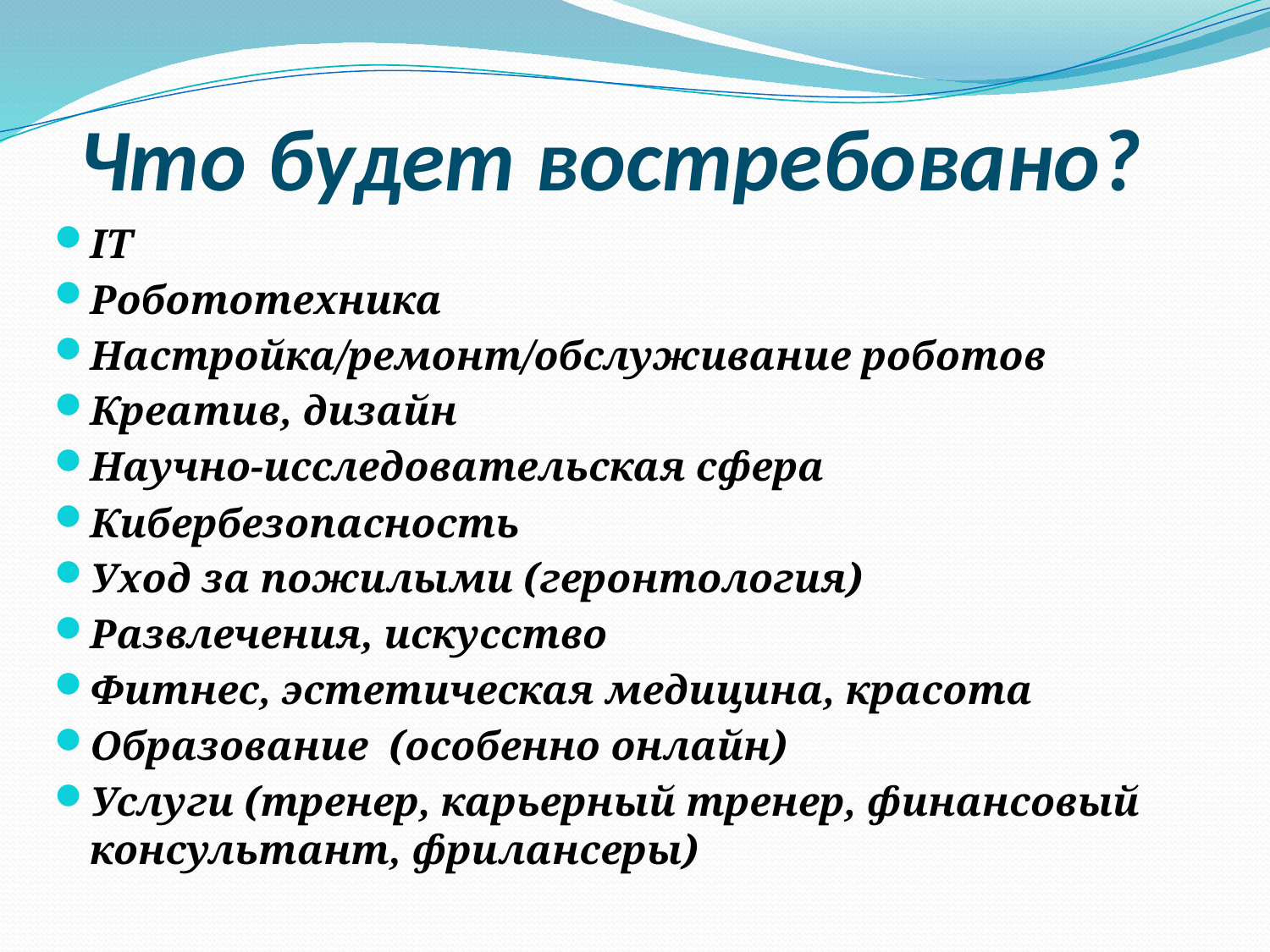

# Что будет востребовано?
IT
Робототехника
Настройка/ремонт/обслуживание роботов
Креатив, дизайн
Научно-исследовательская сфера
Кибербезопасность
Уход за пожилыми (геронтология)
Развлечения, искусство
Фитнес, эстетическая медицина, красота
Образование  (особенно онлайн)
Услуги (тренер, карьерный тренер, финансовый консультант, фрилансеры)